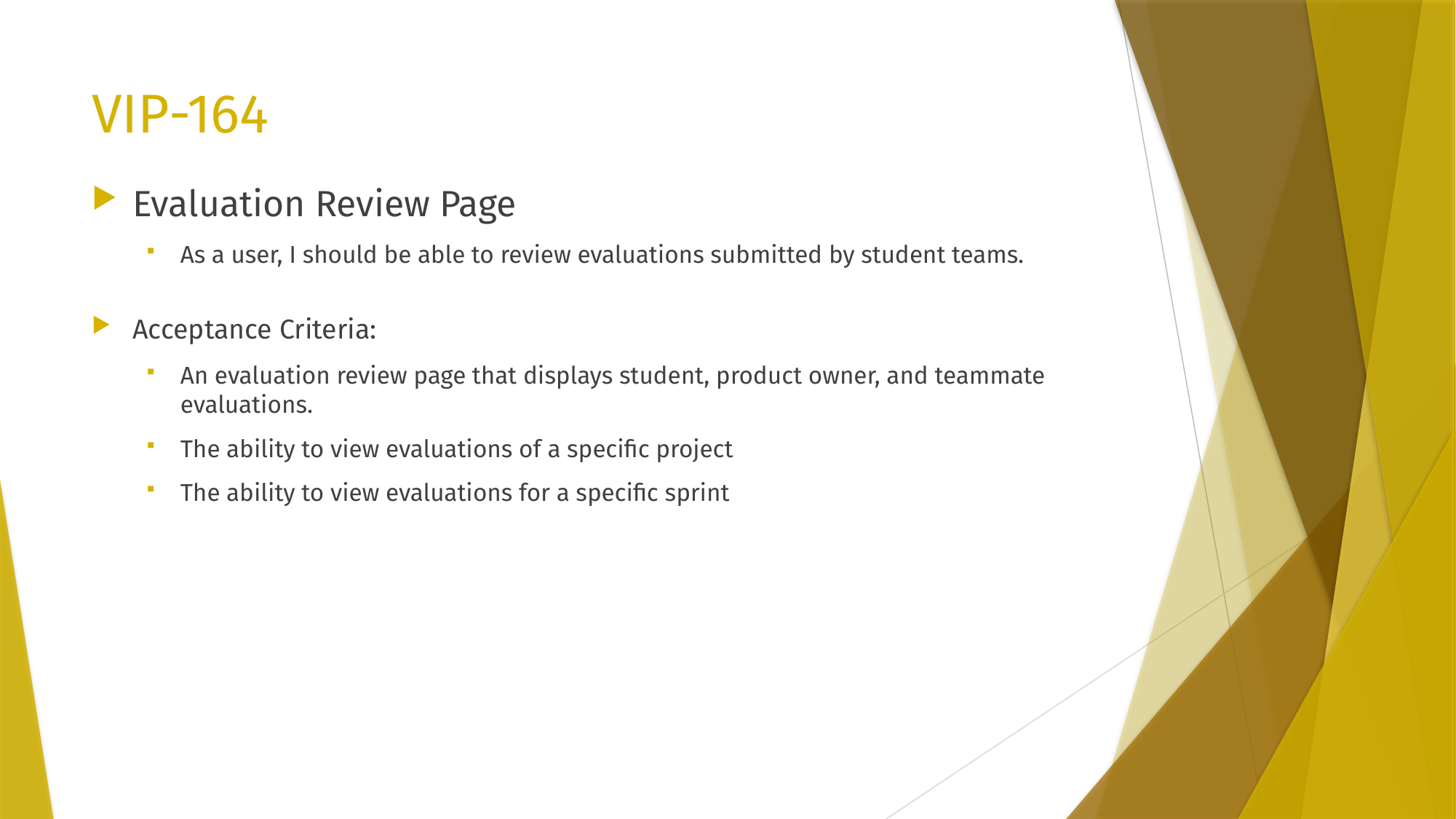

# VIP-164
Evaluation Review Page
As a user, I should be able to review evaluations submitted by student teams.
Acceptance Criteria:
An evaluation review page that displays student, product owner, and teammate evaluations.
The ability to view evaluations of a specific project
The ability to view evaluations for a specific sprint